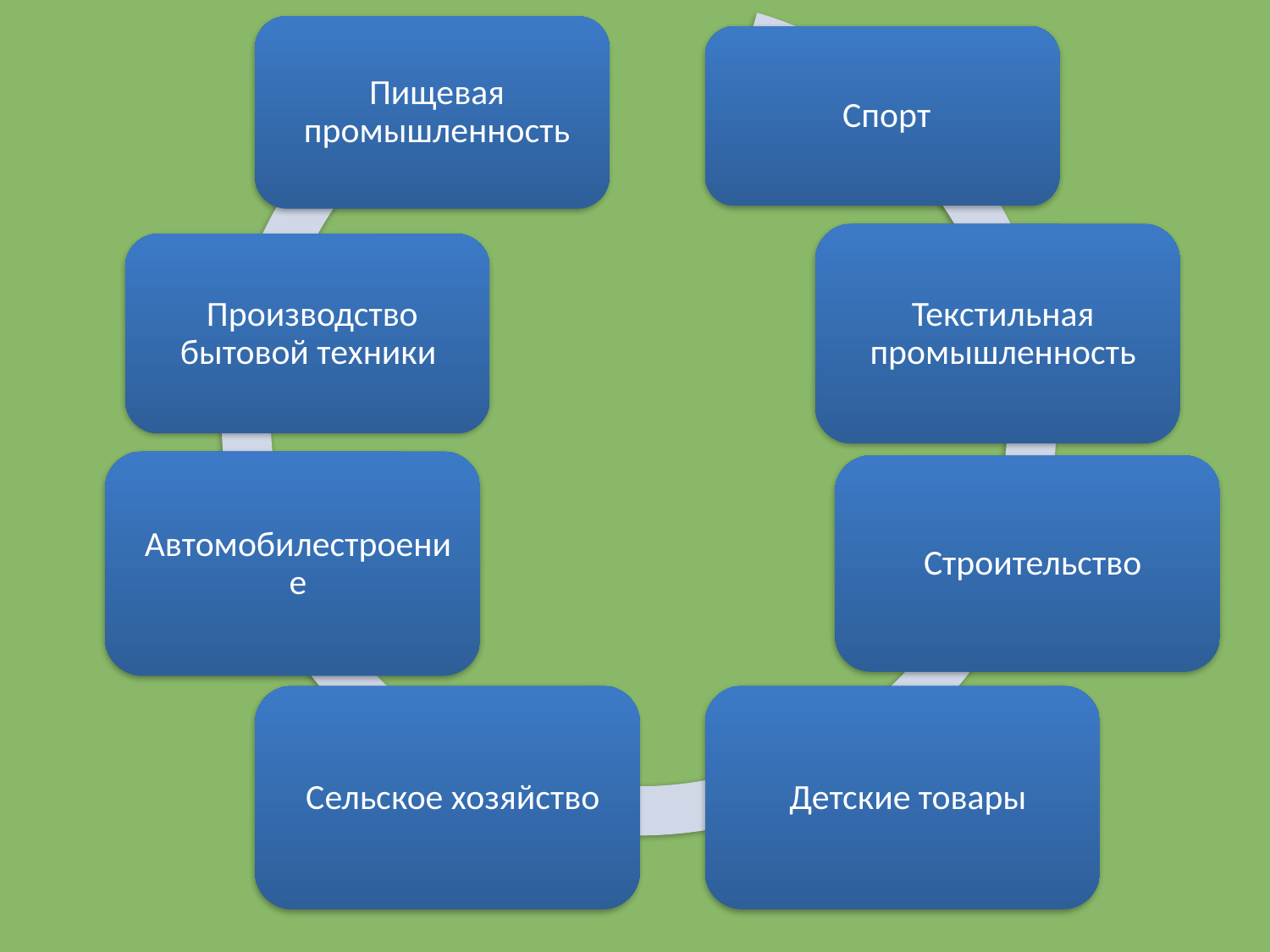

Пищевая промышленность
Текстильная промышленность
Спорт
Детские товары
Строительство
Сельское хозяйство
Автомобилестроение
Производство бытовой техники
#